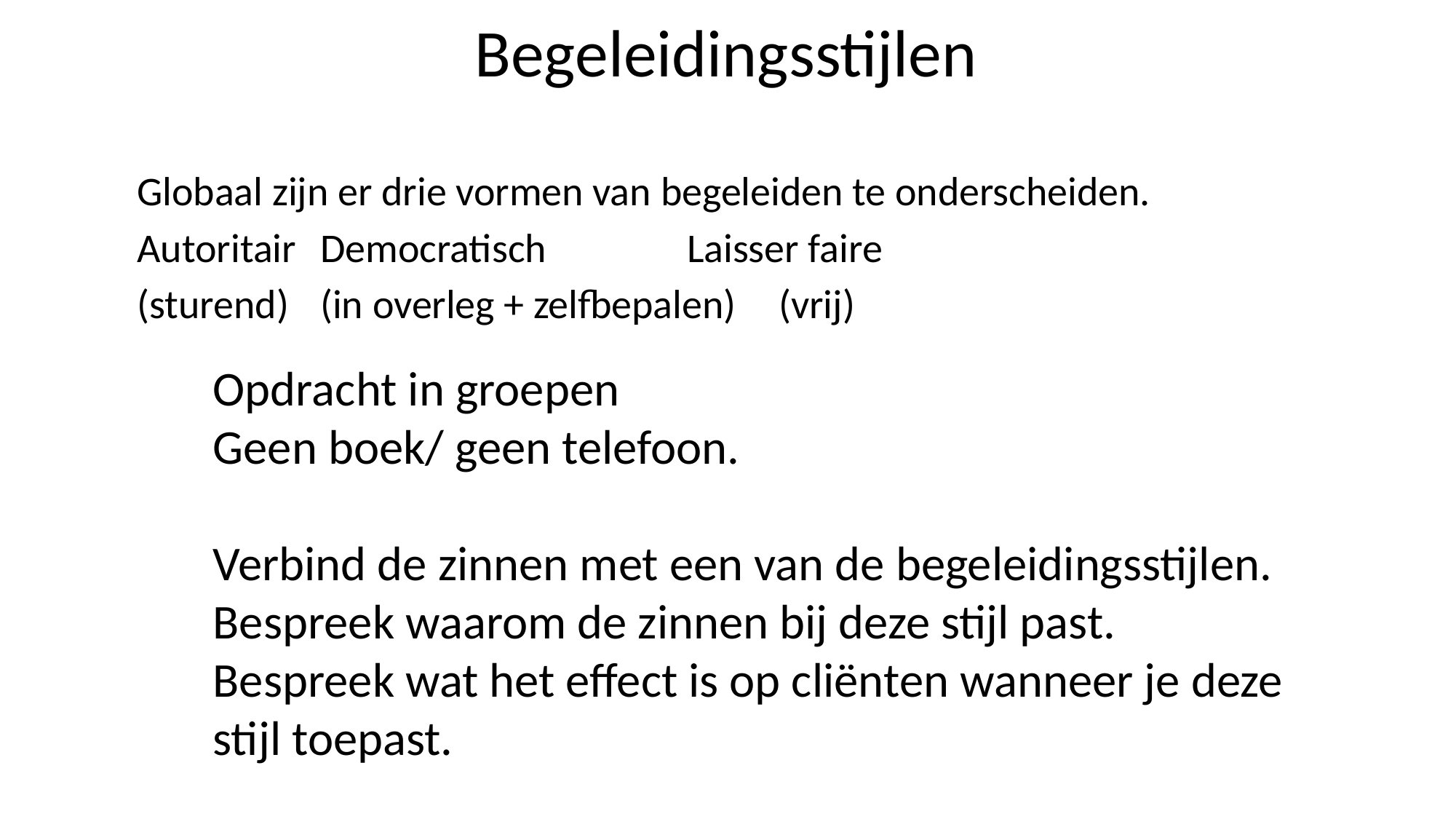

# Begeleidingsstijlen
Globaal zijn er drie vormen van begeleiden te onderscheiden.
Autoritair			Democratisch			Laisser faire
(sturend)			(in overleg + zelfbepalen)	(vrij)
Opdracht in groepen
Geen boek/ geen telefoon.

Verbind de zinnen met een van de begeleidingsstijlen.
Bespreek waarom de zinnen bij deze stijl past.
Bespreek wat het effect is op cliënten wanneer je deze stijl toepast.